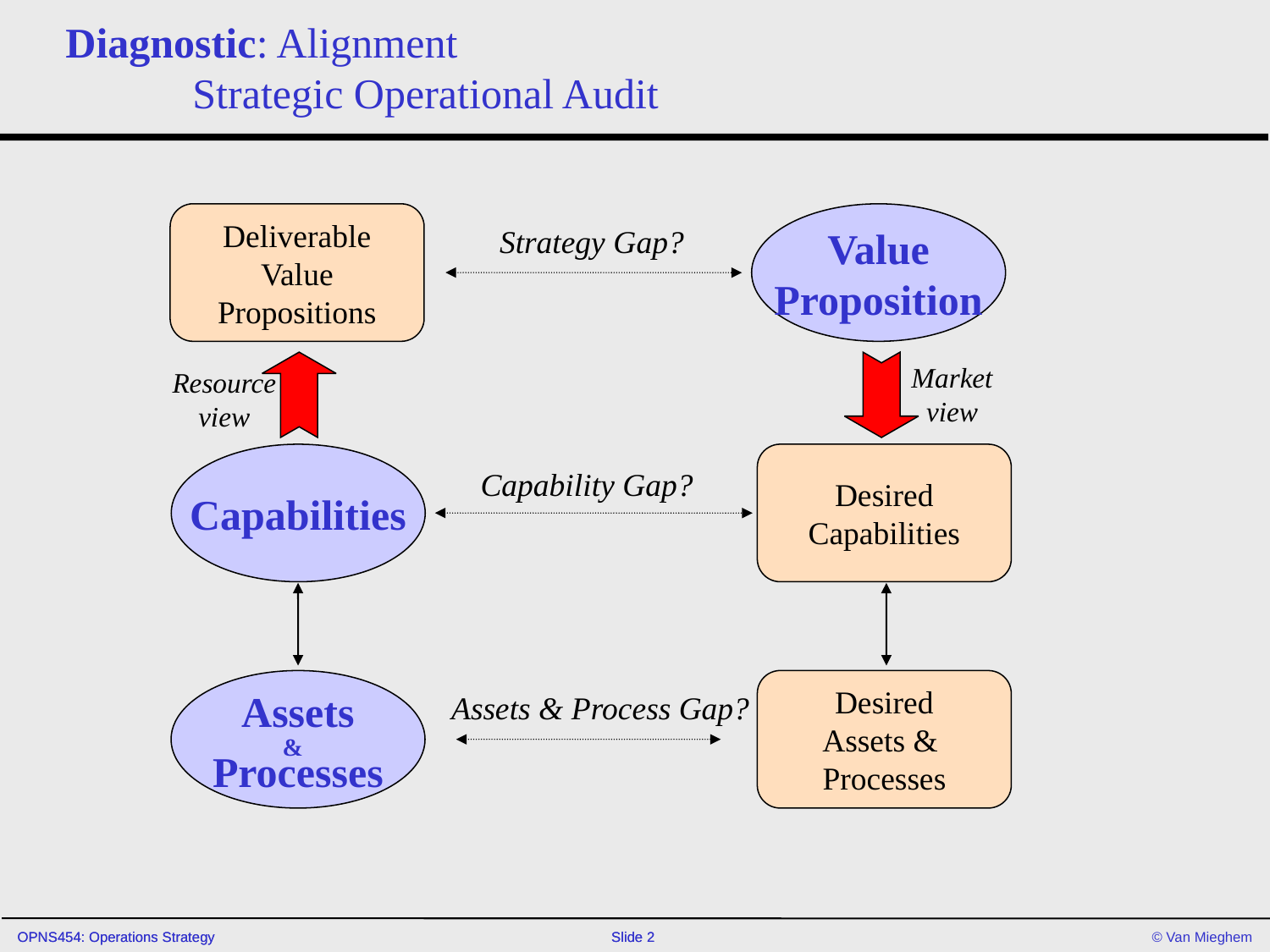

# Diagnostic: Alignment Strategic Operational Audit
Deliverable
Value
Propositions
Value
Proposition
Strategy Gap?

Market
view

Resource
view
Capabilities
Desired
Capabilities
Capability Gap?

Assets
&
Processes
Desired
Assets &
Processes
Assets & Process Gap?